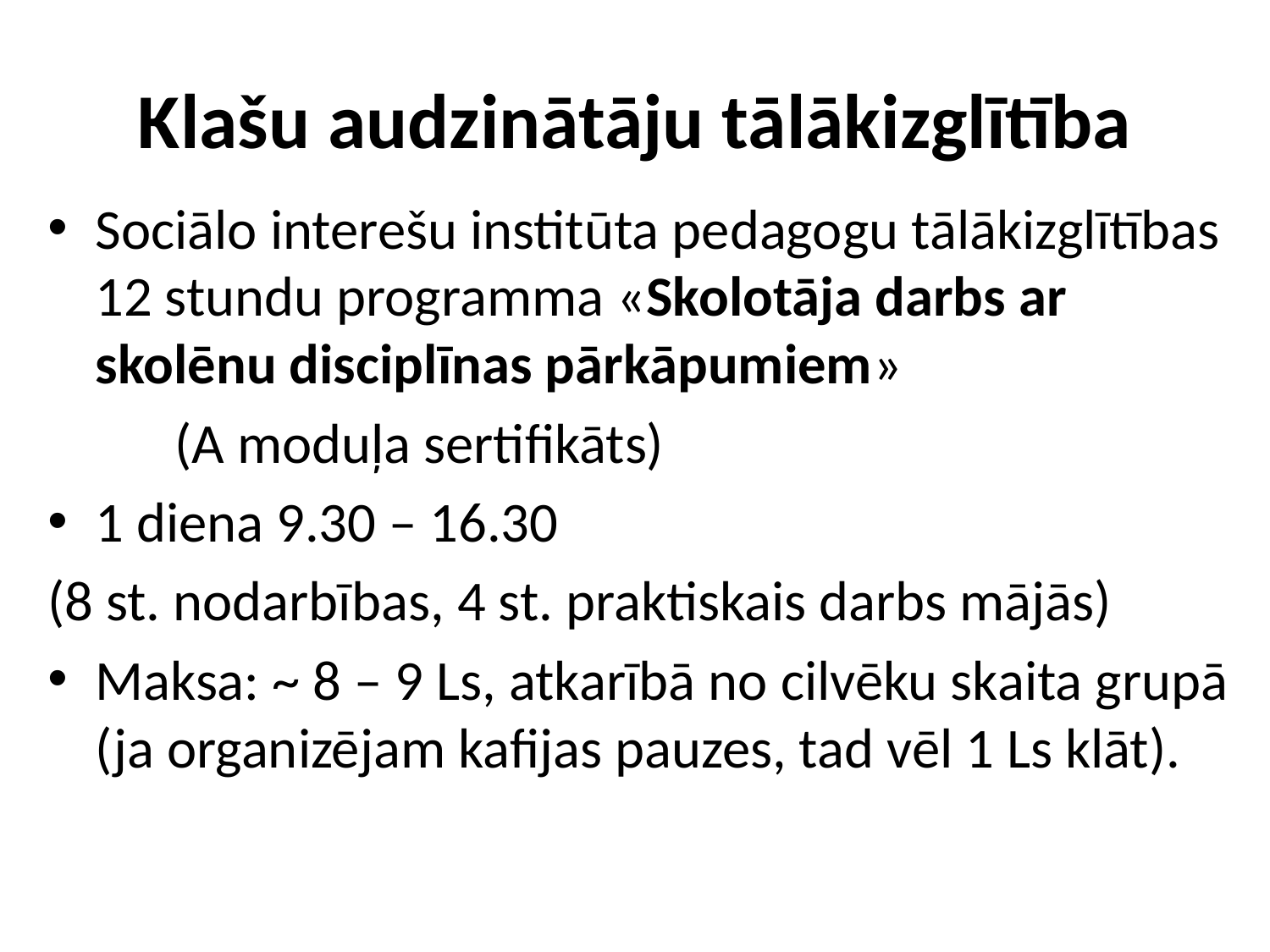

# Klašu audzinātāju tālākizglītība
Sociālo interešu institūta pedagogu tālākizglītības 12 stundu programma «Skolotāja darbs ar skolēnu disciplīnas pārkāpumiem»
	(A moduļa sertifikāts)
1 diena 9.30 – 16.30
(8 st. nodarbības, 4 st. praktiskais darbs mājās)
Maksa: ~ 8 – 9 Ls, atkarībā no cilvēku skaita grupā (ja organizējam kafijas pauzes, tad vēl 1 Ls klāt).